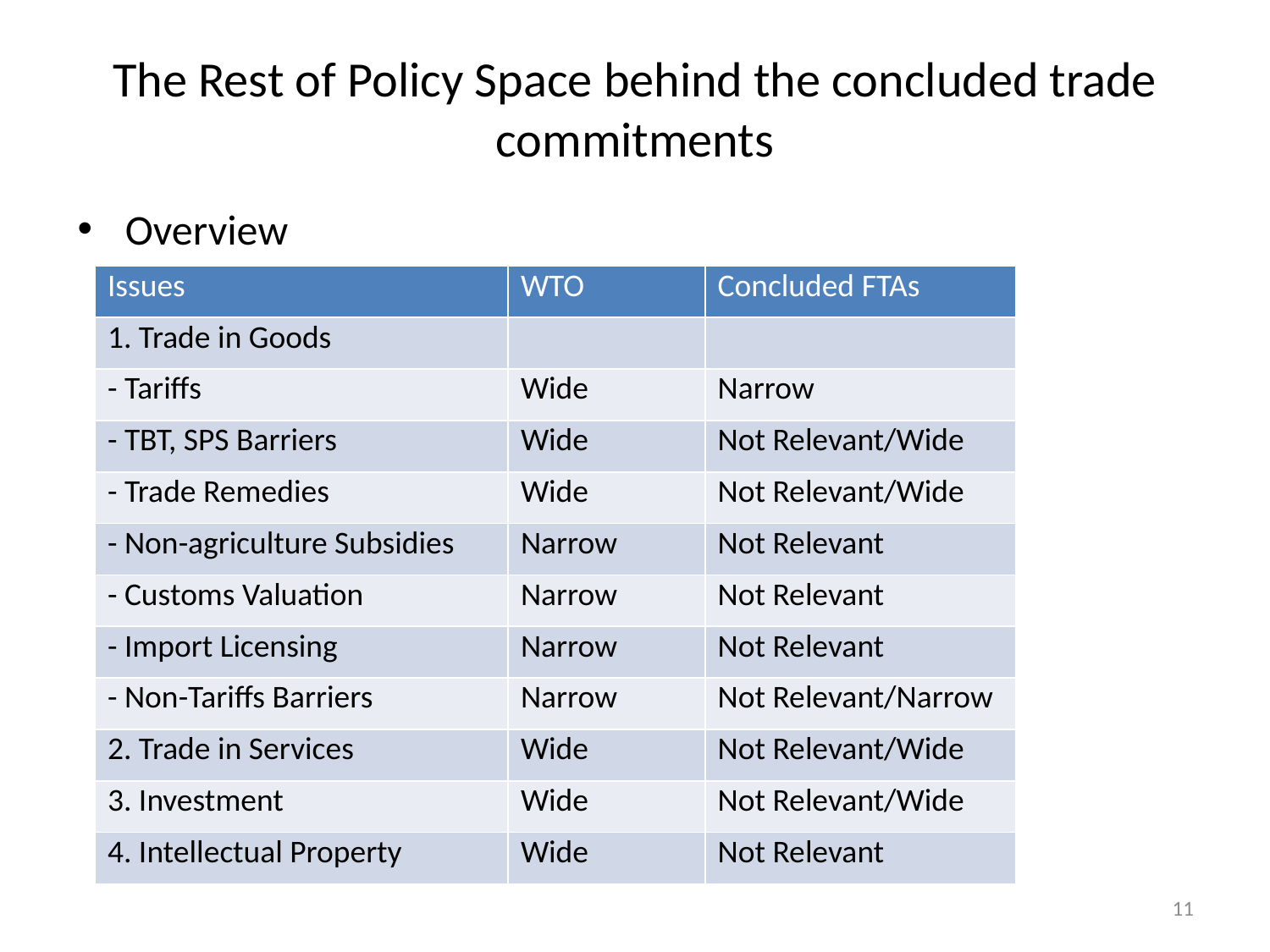

# The Rest of Policy Space behind the concluded trade commitments
Overview

| Issues | WTO | Concluded FTAs |
| --- | --- | --- |
| 1. Trade in Goods |  |  |
| - Tariffs | Wide | Narrow |
| - TBT, SPS Barriers | Wide | Not Relevant/Wide |
| - Trade Remedies | Wide | Not Relevant/Wide |
| - Non-agriculture Subsidies | Narrow | Not Relevant |
| - Customs Valuation | Narrow | Not Relevant |
| - Import Licensing | Narrow | Not Relevant |
| - Non-Tariffs Barriers | Narrow | Not Relevant/Narrow |
| 2. Trade in Services | Wide | Not Relevant/Wide |
| 3. Investment | Wide | Not Relevant/Wide |
| 4. Intellectual Property | Wide | Not Relevant |
11